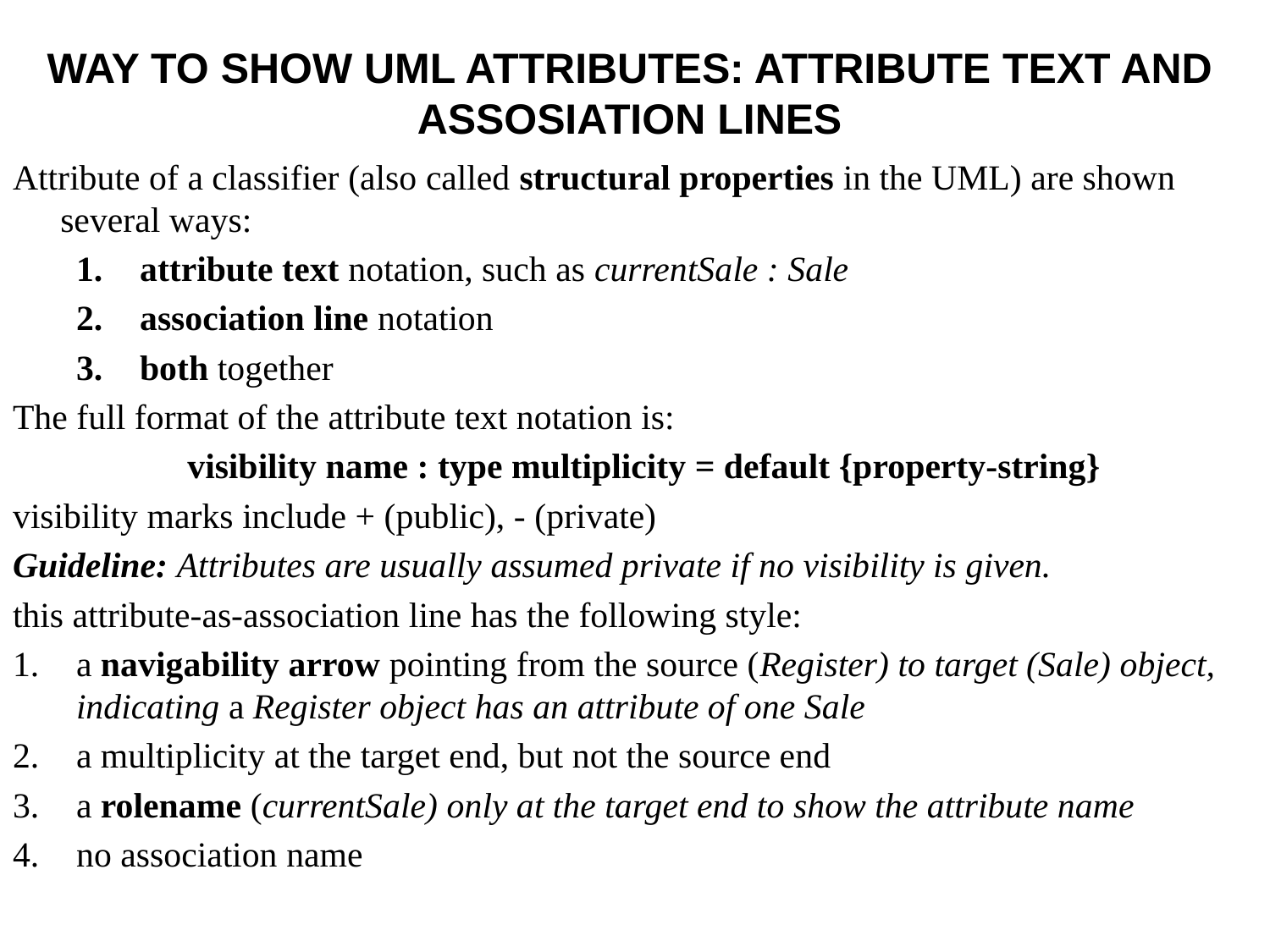

WAY TO SHOW UML ATTRIBUTES: ATTRIBUTE TEXT AND ASSOSIATION LINES
Attribute of a classifier (also called structural properties in the UML) are shown several ways:
attribute text notation, such as currentSale : Sale
association line notation
both together
The full format of the attribute text notation is:
		visibility name : type multiplicity = default {property-string}
visibility marks include + (public), - (private)
Guideline: Attributes are usually assumed private if no visibility is given.
this attribute-as-association line has the following style:
a navigability arrow pointing from the source (Register) to target (Sale) object, indicating a Register object has an attribute of one Sale
a multiplicity at the target end, but not the source end
a rolename (currentSale) only at the target end to show the attribute name
no association name